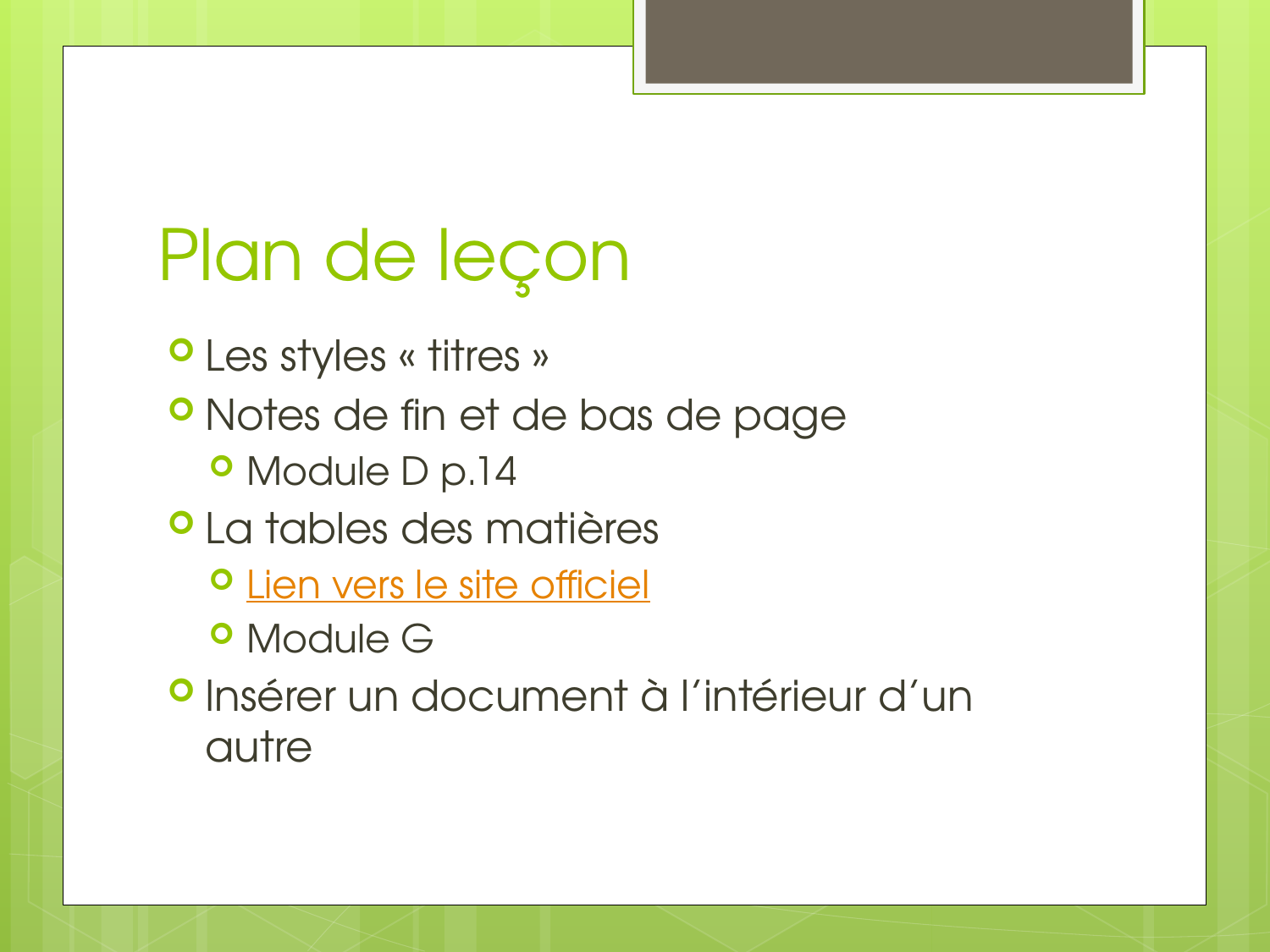

# Plan de leçon
Les styles « titres »
Notes de fin et de bas de page
Module D p.14
La tables des matières
Lien vers le site officiel
Module G
Insérer un document à l’intérieur d’un autre